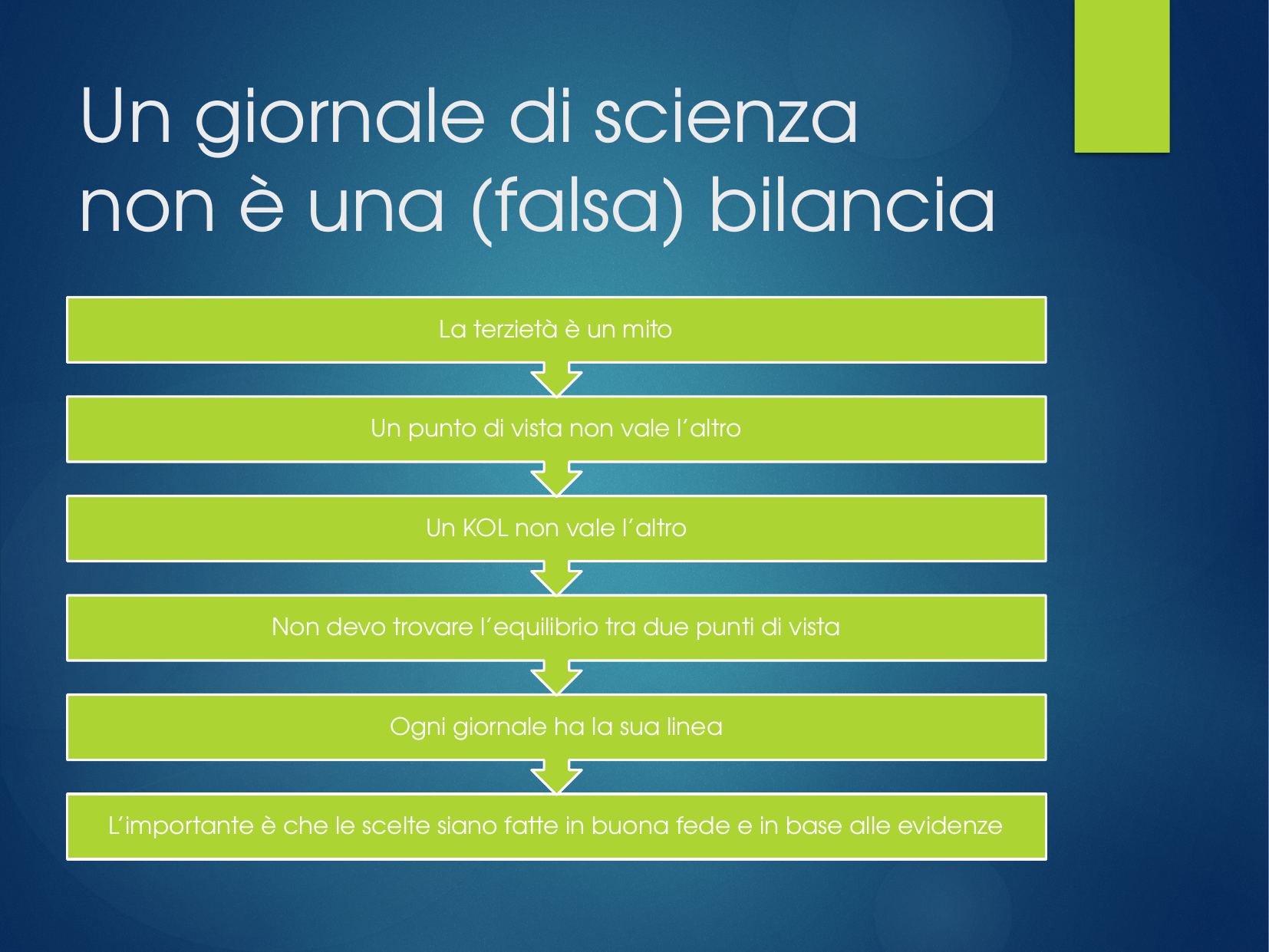

# Un giornale di scienza non è una (falsa) bilancia
L’importante è che le scelte siano fatte in buona fede e in base alle evidenze
Ogni giornale ha la sua linea
Non devo trovare l’equilibrio tra due punti di vista
Un KOL non vale l’altro
Un punto di vista non vale l’altro
La terzietà è un mito